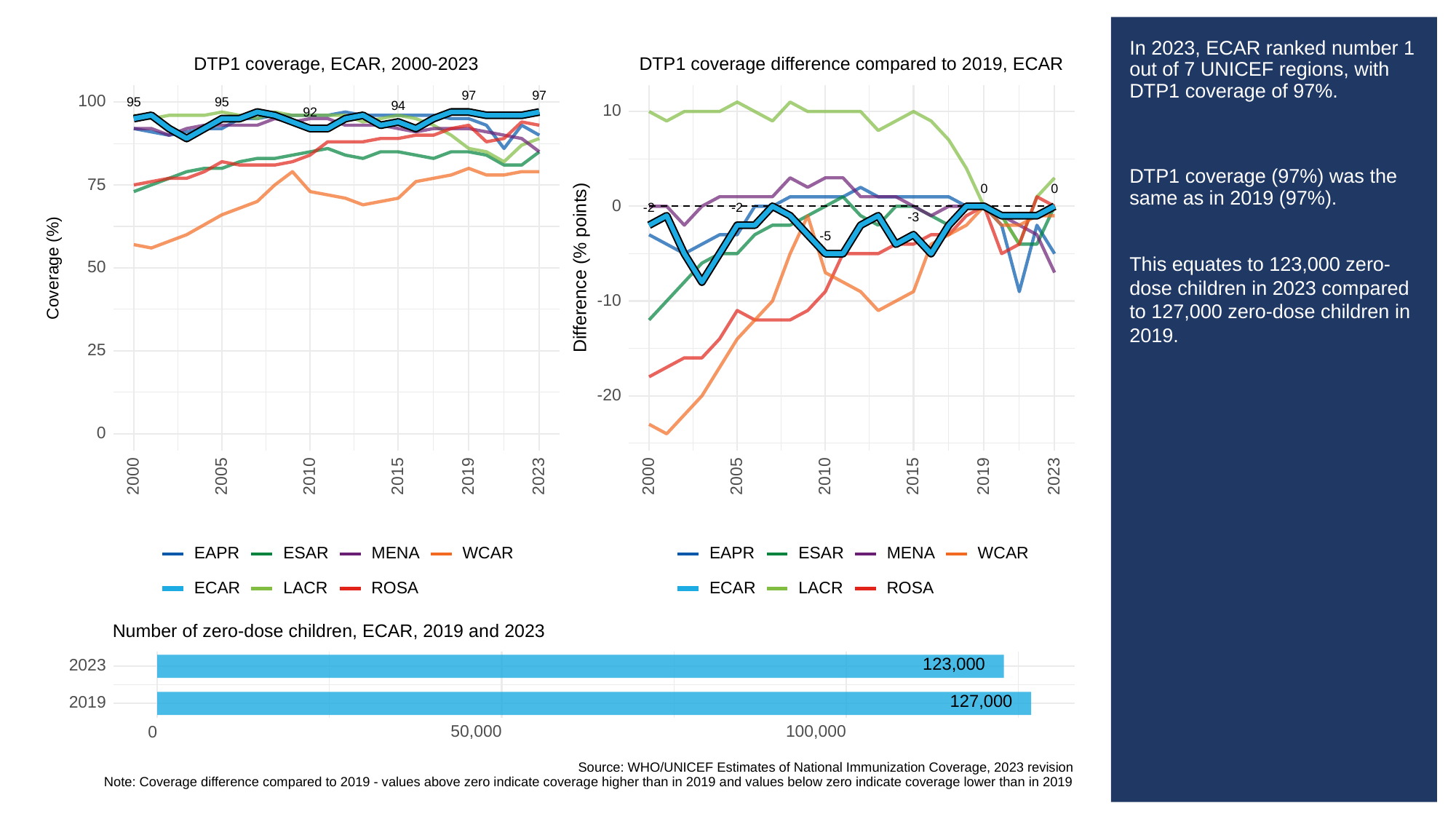

# In 2023, ECAR ranked number 1 out of 7 UNICEF regions, with DTP1 coverage of 97%.

DTP1 coverage (97%) was the same as in 2019 (97%).

This equates to 123,000 zero-dose children in 2023 compared to 127,000 zero-dose children in 2019.

DTP1 coverage, ECAR, 2000-2023
DTP1 coverage difference compared to 2019, ECAR

97
97
100
95
95
94

10
92

75
0
0

0
-2
-2

-3

-5

Difference (% points)
Coverage (%)
50

-10

25

-20

0

2023
2023
2000
2005
2010
2015
2019
2000
2005
2010
2015
2019
ESAR
WCAR
ESAR
WCAR
EAPR
MENA
EAPR
MENA

ROSA
ROSA
ECAR
LACR
ECAR
LACR

Number of zero-dose children, ECAR, 2019 and 2023

123,000
2023

127,000
2019

50,000
100,000
0
Source: WHO/UNICEF Estimates of National Immunization Coverage, 2023 revision
Note: Coverage difference compared to 2019 - values above zero indicate coverage higher than in 2019 and values below zero indicate coverage lower than in 2019